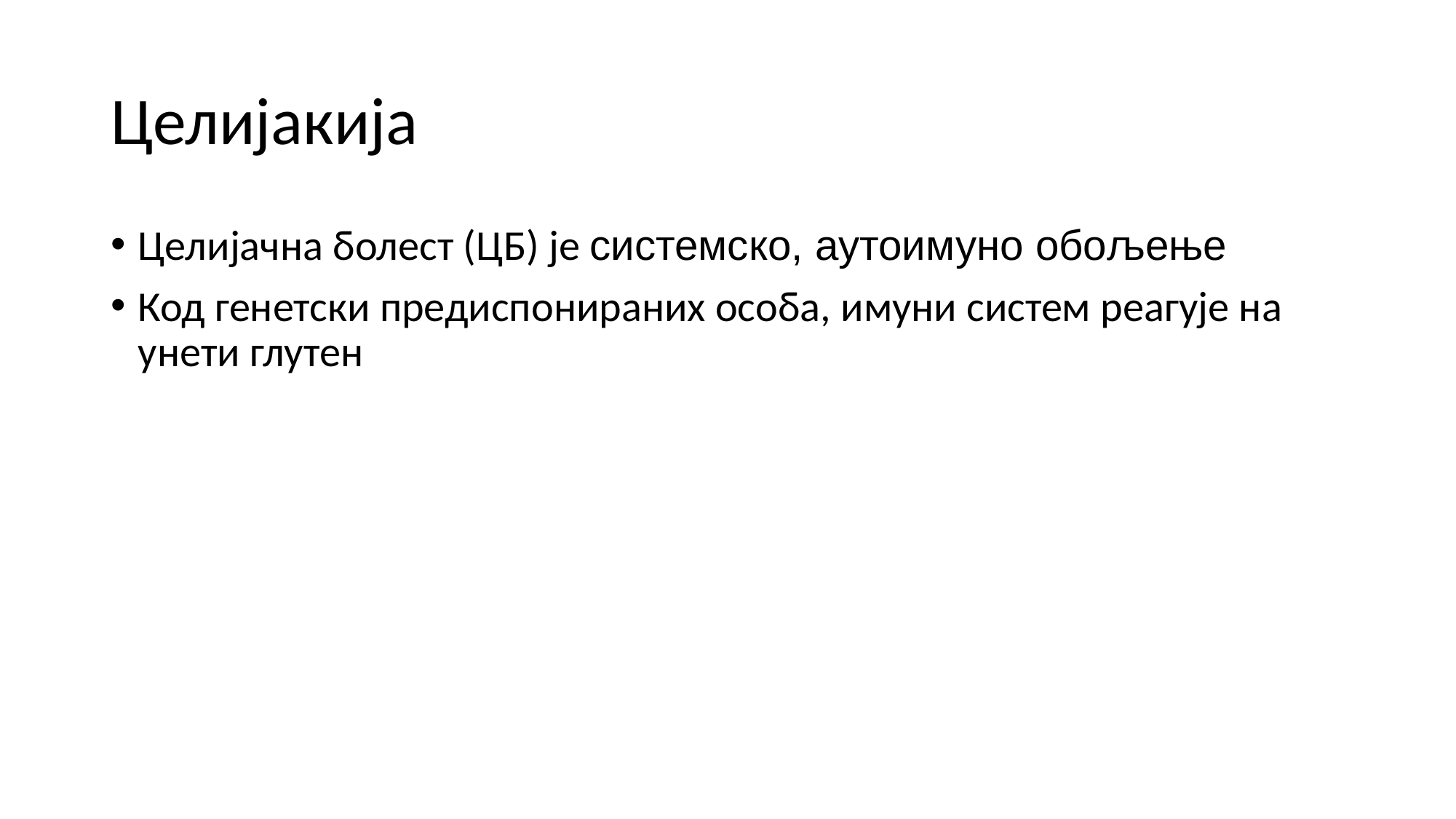

# Целијакија
Целијачна болест (ЦБ) је системско, аутоимуно обољење
Код генетски предиспонираних особа, имуни систем реагује на унети глутен